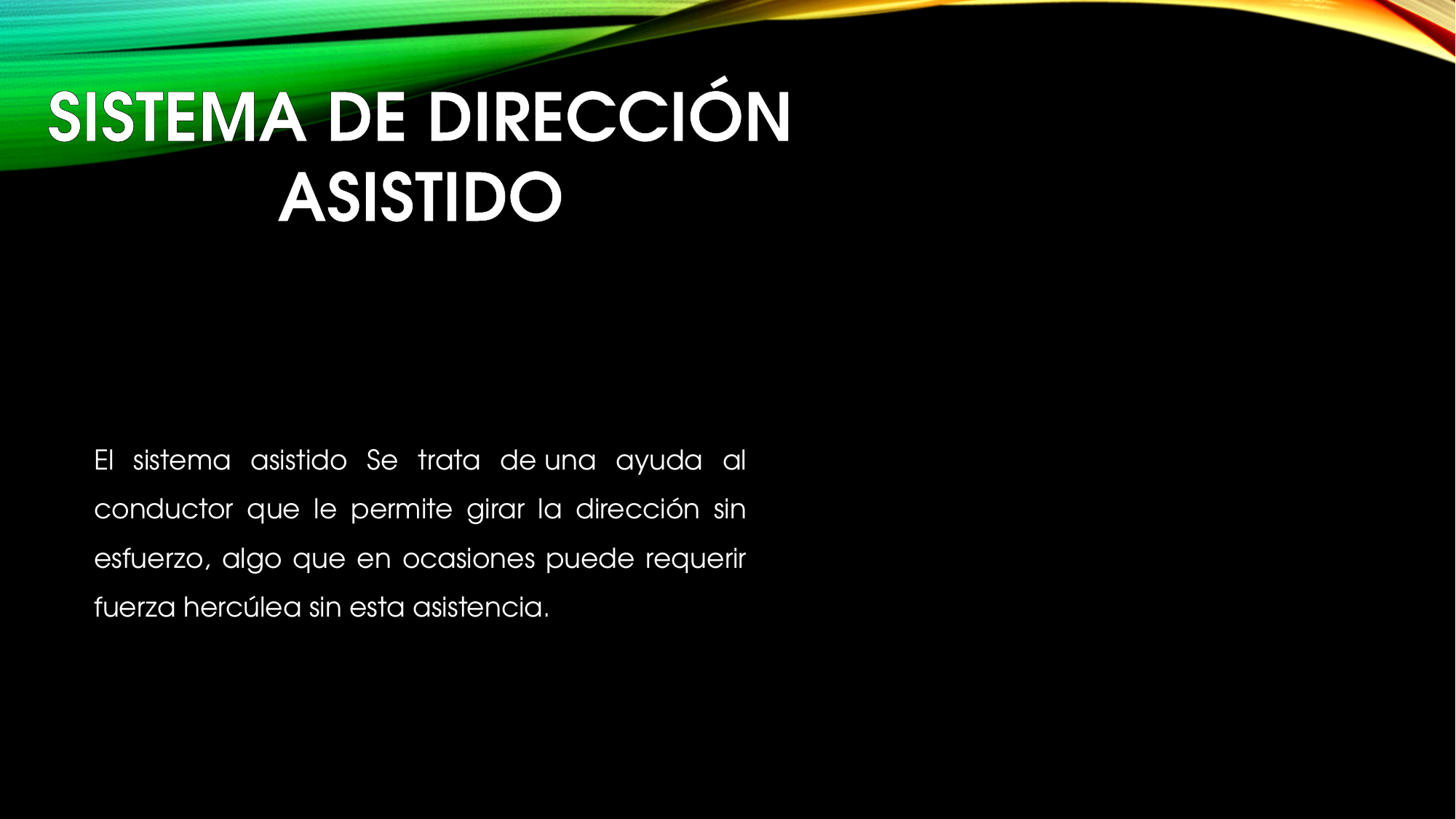

SISTEMA DE DIRECCIÓN ASISTIDO
El sistema asistido Se trata de una ayuda al conductor que le permite girar la dirección sin esfuerzo, algo que en ocasiones puede requerir fuerza hercúlea sin esta asistencia.